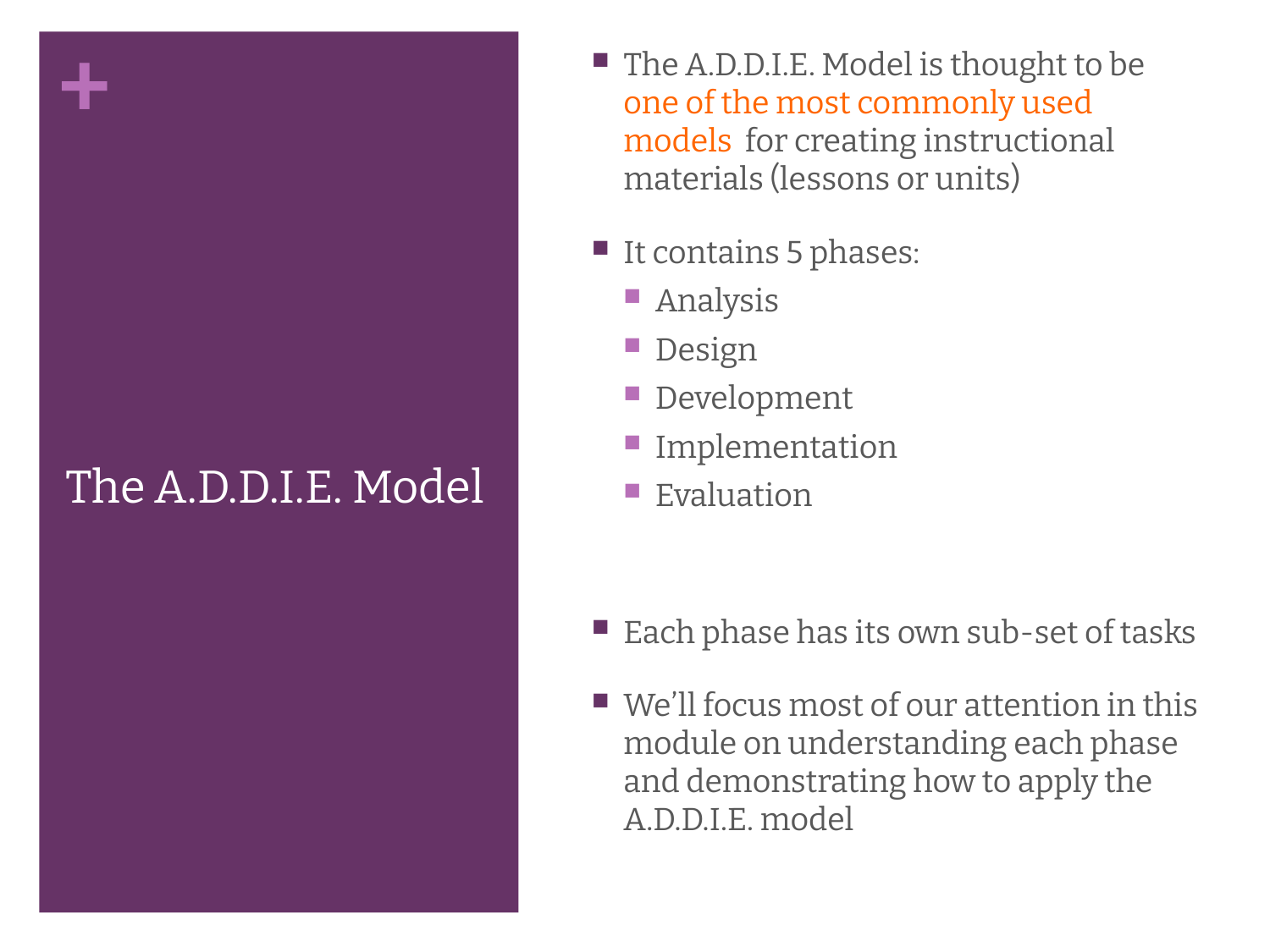

The A.D.D.I.E. Model is thought to be one of the most commonly used models  for creating instructional materials (lessons or units)
It contains 5 phases:
Analysis
Design
Development
Implementation
Evaluation

Each phase has its own sub-set of tasks
We’ll focus most of our attention in this module on understanding each phase and demonstrating how to apply the A.D.D.I.E. model
# The A.D.D.I.E. Model